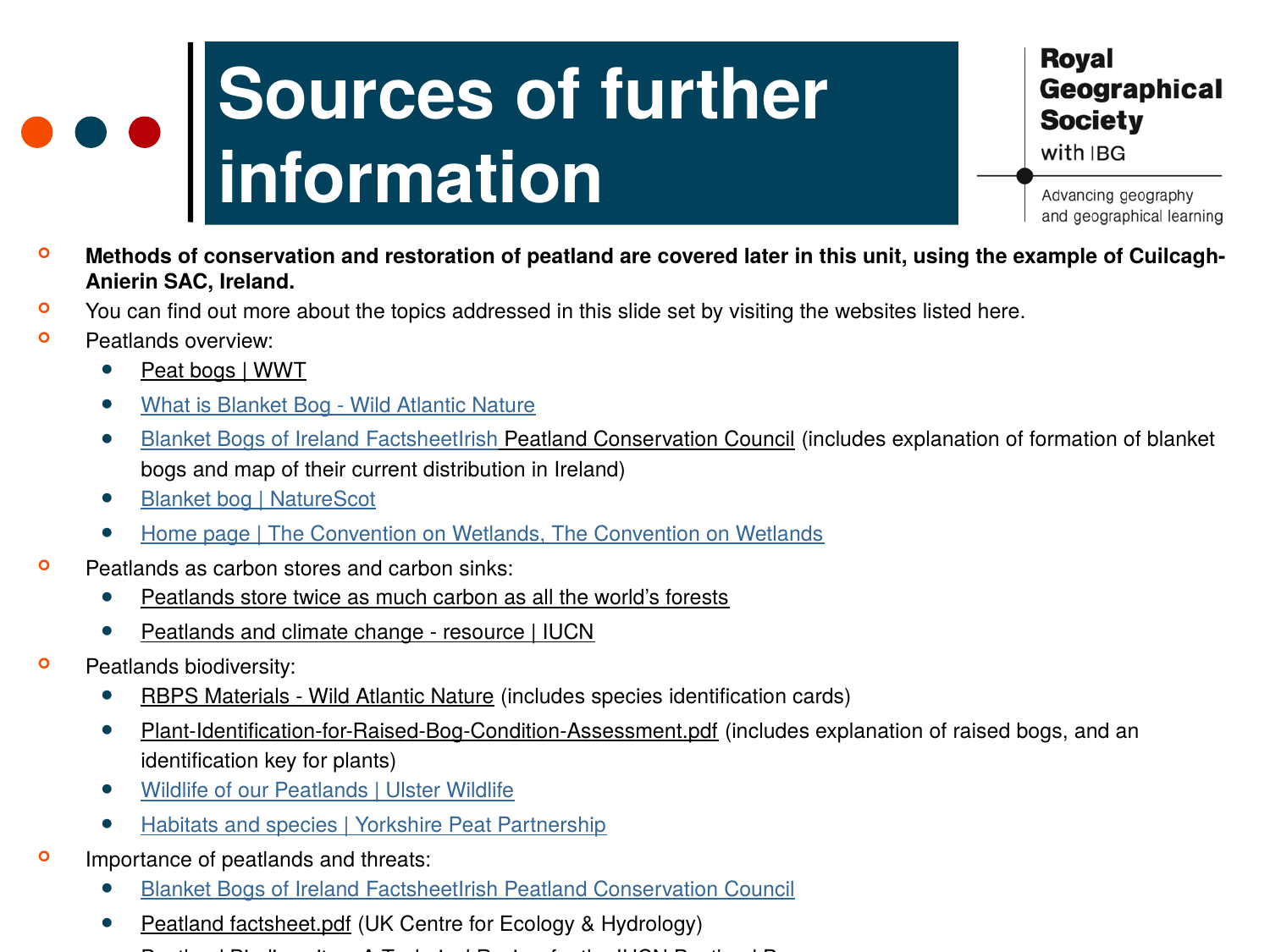

Sources of further information
Methods of conservation and restoration of peatland are covered later in this unit, using the example of Cuilcagh-Anierin SAC, Ireland.
You can find out more about the topics addressed in this slide set by visiting the websites listed here.
Peatlands overview:
Peat bogs | WWT
What is Blanket Bog - Wild Atlantic Nature
Blanket Bogs of Ireland FactsheetIrish Peatland Conservation Council (includes explanation of formation of blanket bogs and map of their current distribution in Ireland)
Blanket bog | NatureScot
Home page | The Convention on Wetlands, The Convention on Wetlands
Peatlands as carbon stores and carbon sinks:
Peatlands store twice as much carbon as all the world’s forests
Peatlands and climate change - resource | IUCN
Peatlands biodiversity:
RBPS Materials - Wild Atlantic Nature (includes species identification cards)
Plant-Identification-for-Raised-Bog-Condition-Assessment.pdf (includes explanation of raised bogs, and an identification key for plants)
Wildlife of our Peatlands | Ulster Wildlife
Habitats and species | Yorkshire Peat Partnership
Importance of peatlands and threats:
Blanket Bogs of Ireland FactsheetIrish Peatland Conservation Council
Peatland factsheet.pdf (UK Centre for Ecology & Hydrology)
Peatland Biodiversity – A Technical Review for the IUCN Peatland Program